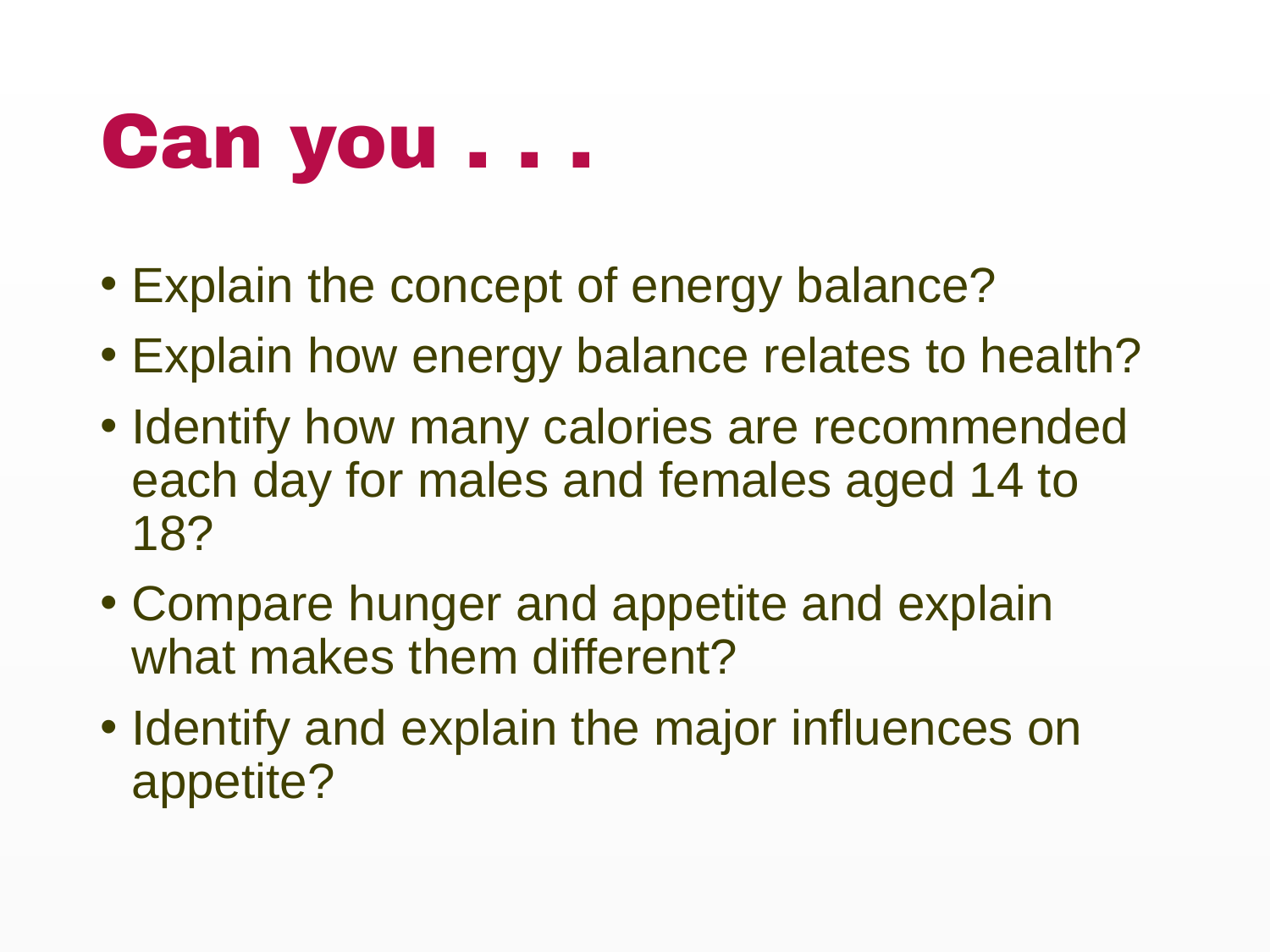

# Can you . . .
Explain the concept of energy balance?
Explain how energy balance relates to health?
Identify how many calories are recommended each day for males and females aged 14 to 18?
Compare hunger and appetite and explain what makes them different?
Identify and explain the major influences on appetite?